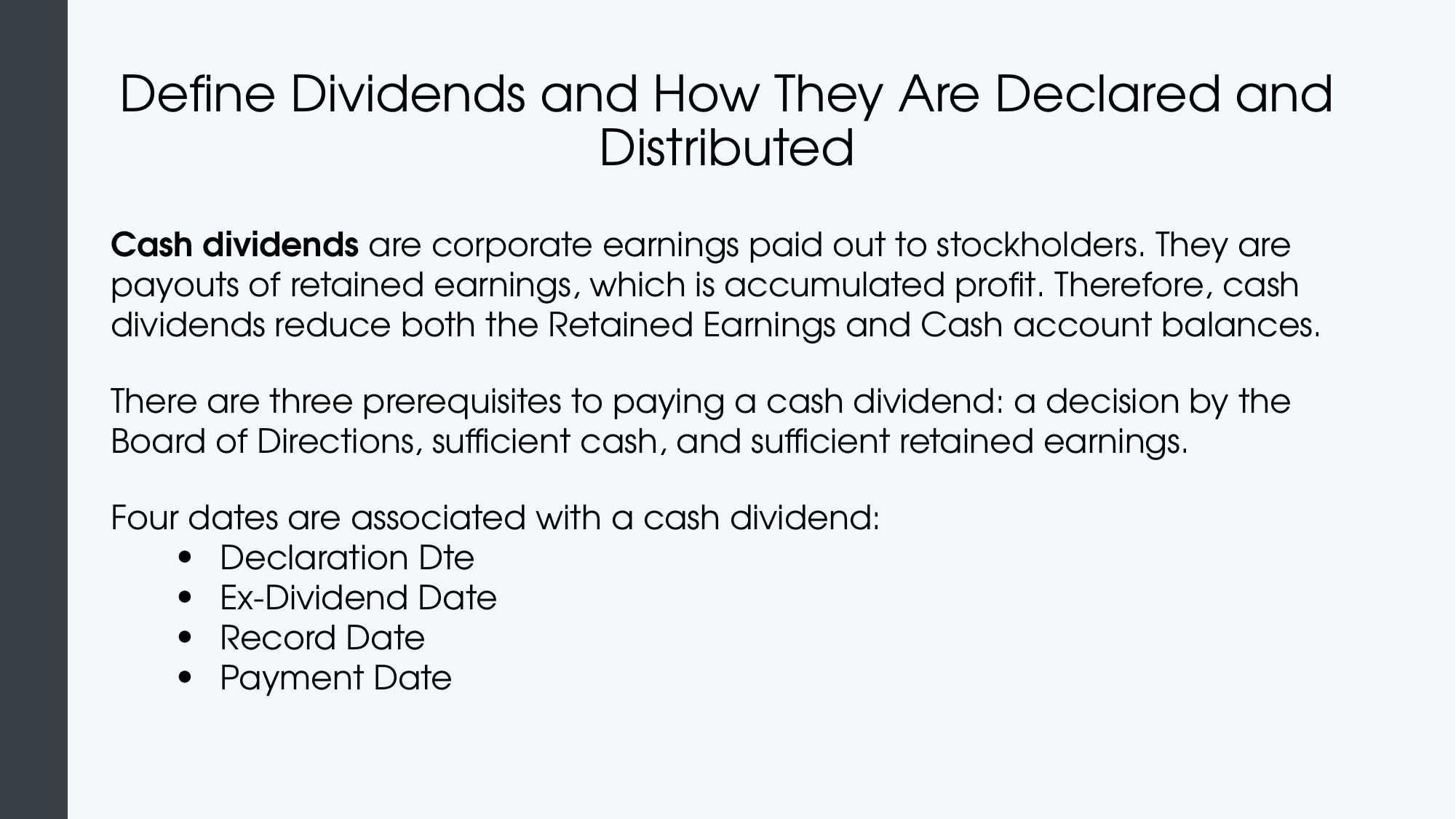

# Define Dividends and How They Are Declared and Distributed
Cash dividends are corporate earnings paid out to stockholders. They are payouts of retained earnings, which is accumulated profit. Therefore, cash dividends reduce both the Retained Earnings and Cash account balances.
There are three prerequisites to paying a cash dividend: a decision by the Board of Directions, sufficient cash, and sufficient retained earnings.
Four dates are associated with a cash dividend:
Declaration Dte
Ex-Dividend Date
Record Date
Payment Date